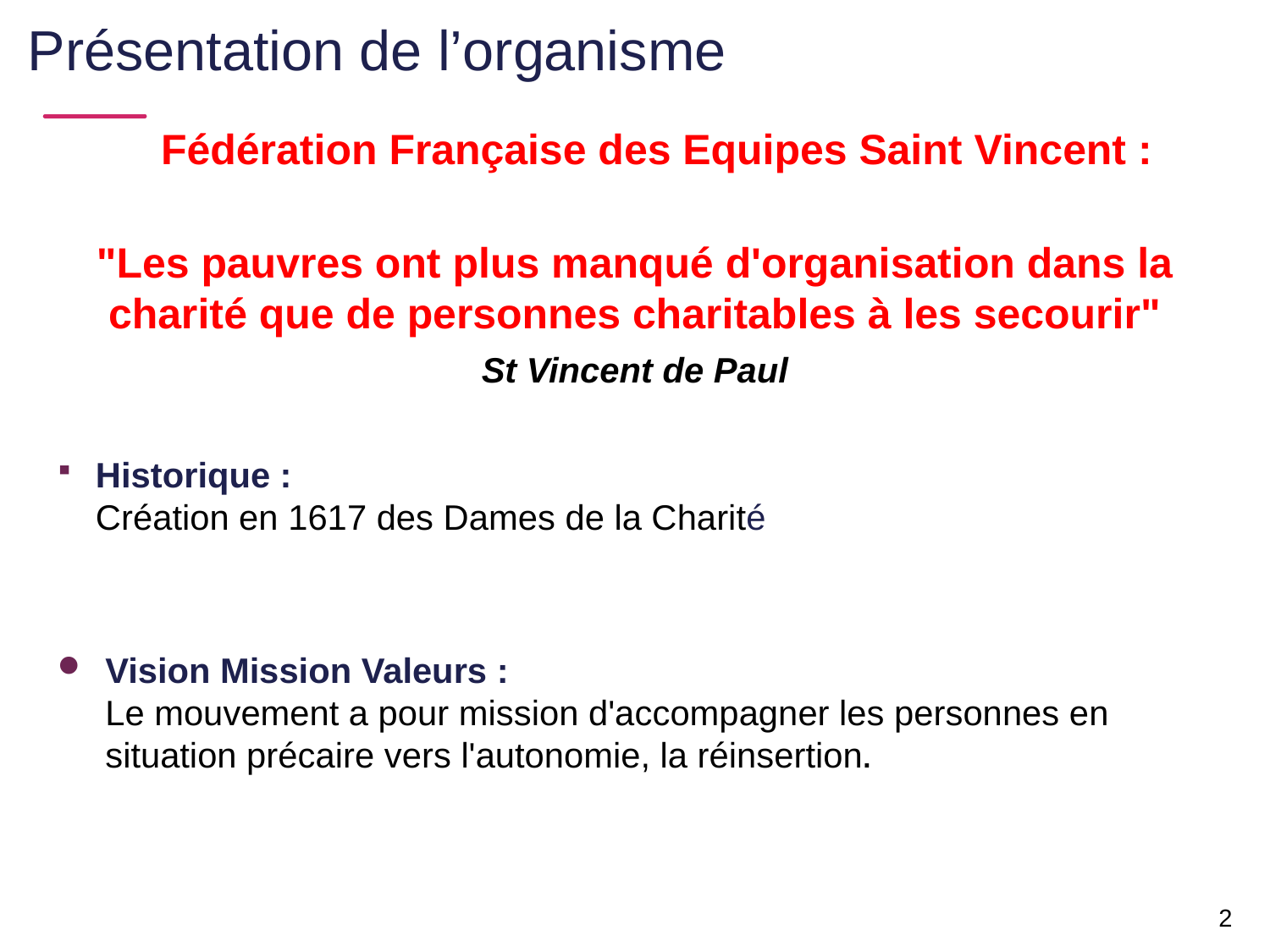

Présentation de l’organisme
Fédération Française des Equipes Saint Vincent :

"Les pauvres ont plus manqué d'organisation dans la charité que de personnes charitables à les secourir"
St Vincent de Paul

Historique :
Création en 1617 des Dames de la Charité

Vision Mission Valeurs :
Le mouvement a pour mission d'accompagner les personnes en situation précaire vers l'autonomie, la réinsertion.

2